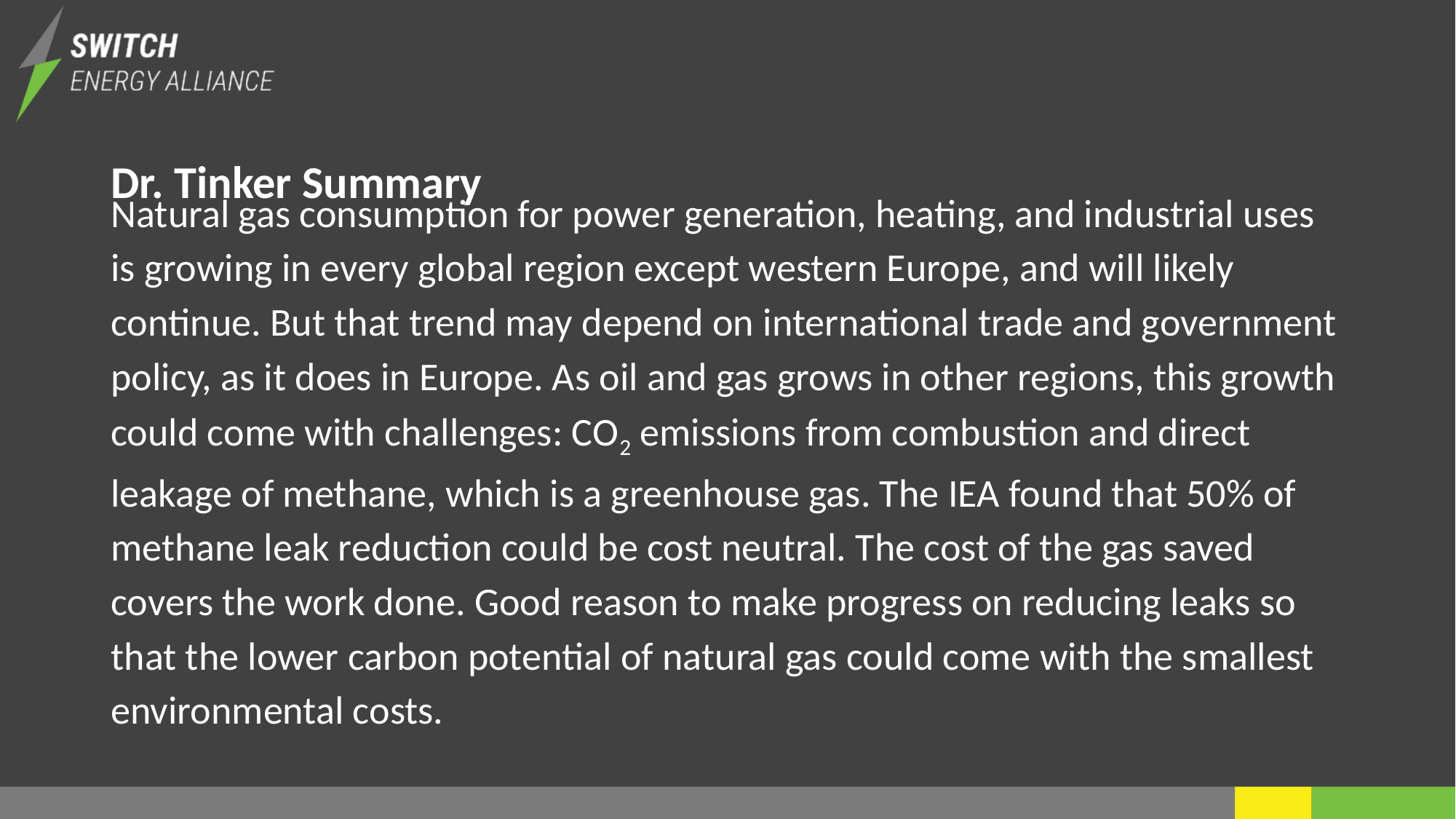

# Dr. Tinker Summary

Natural gas consumption for power generation, heating, and industrial uses is growing in every global region except western Europe, and will likely continue. But that trend may depend on international trade and government policy, as it does in Europe. As oil and gas grows in other regions, this growth could come with challenges: CO2 emissions from combustion and direct leakage of methane, which is a greenhouse gas. The IEA found that 50% of methane leak reduction could be cost neutral. The cost of the gas saved covers the work done. Good reason to make progress on reducing leaks so that the lower carbon potential of natural gas could come with the smallest environmental costs.